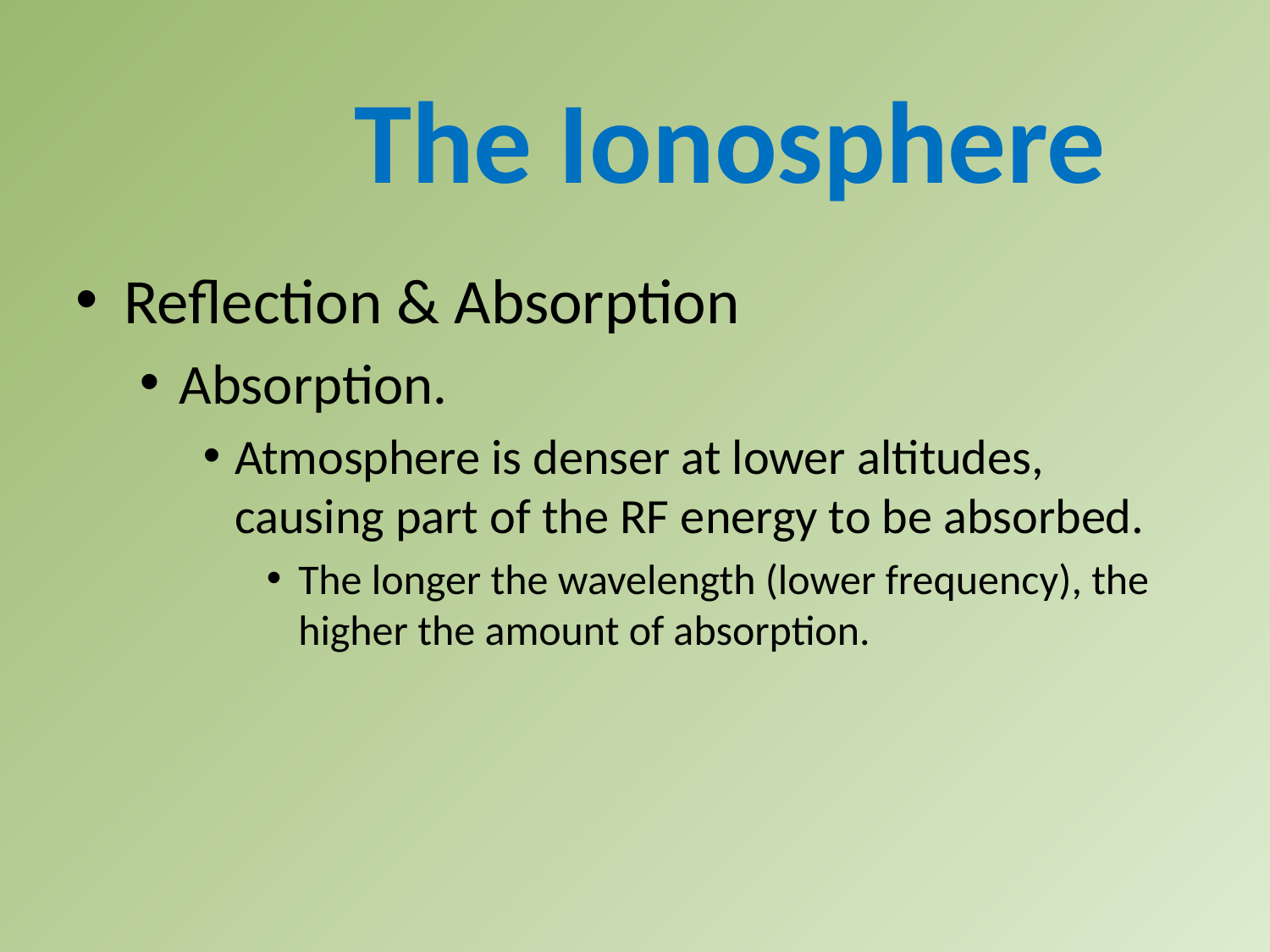

The Ionosphere
Reflection & Absorption
Absorption.
Atmosphere is denser at lower altitudes, causing part of the RF energy to be absorbed.
The longer the wavelength (lower frequency), the higher the amount of absorption.